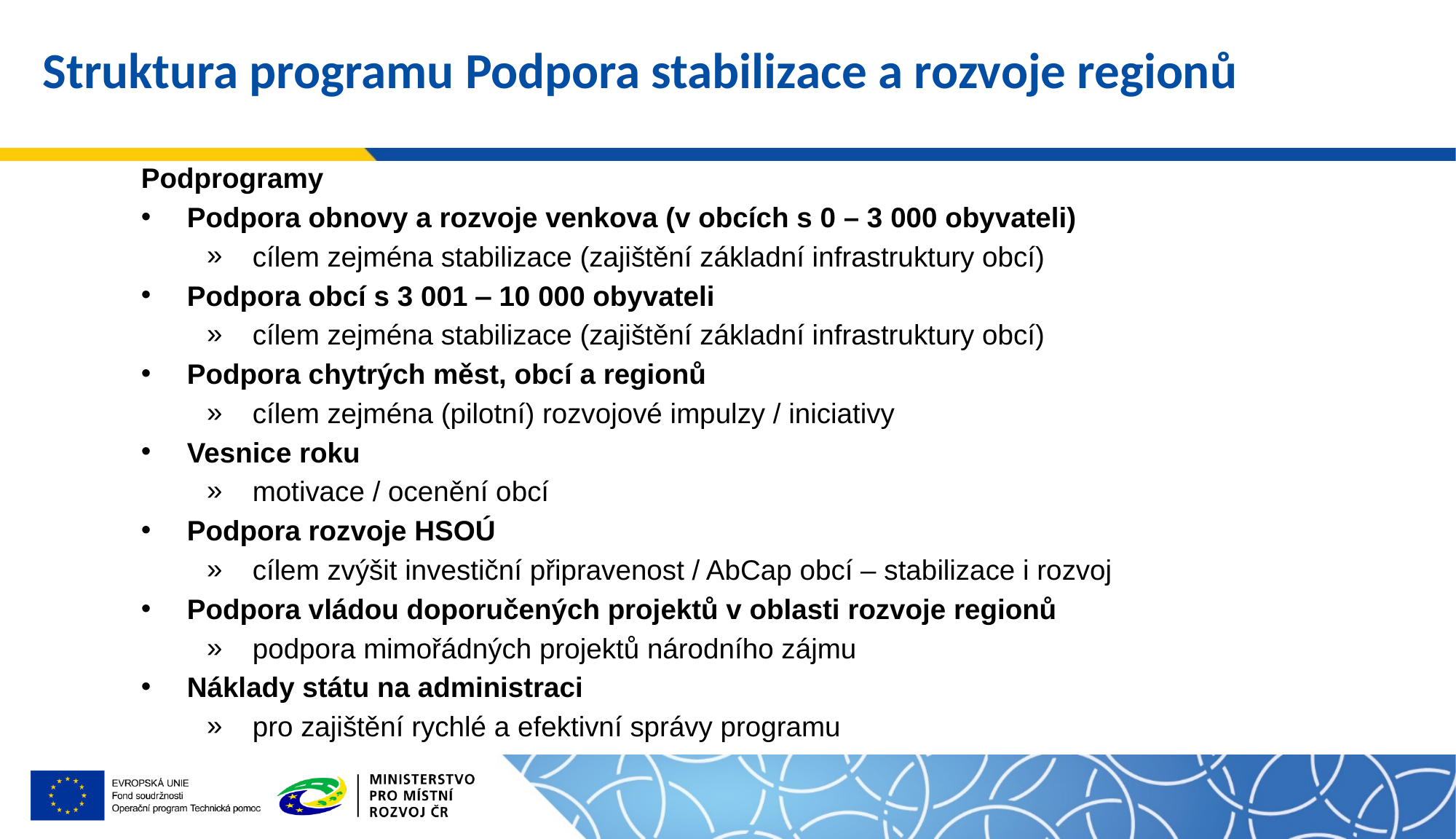

# Struktura programu Podpora stabilizace a rozvoje regionů

Podprogramy
Podpora obnovy a rozvoje venkova (v obcích s 0 – 3 000 obyvateli)
cílem zejména stabilizace (zajištění základní infrastruktury obcí)
Podpora obcí s 3 001 ‒ 10 000 obyvateli
cílem zejména stabilizace (zajištění základní infrastruktury obcí)
Podpora chytrých měst, obcí a regionů
cílem zejména (pilotní) rozvojové impulzy / iniciativy
Vesnice roku
motivace / ocenění obcí
Podpora rozvoje HSOÚ
cílem zvýšit investiční připravenost / AbCap obcí ‒ stabilizace i rozvoj
Podpora vládou doporučených projektů v oblasti rozvoje regionů
podpora mimořádných projektů národního zájmu
Náklady státu na administraci
pro zajištění rychlé a efektivní správy programu